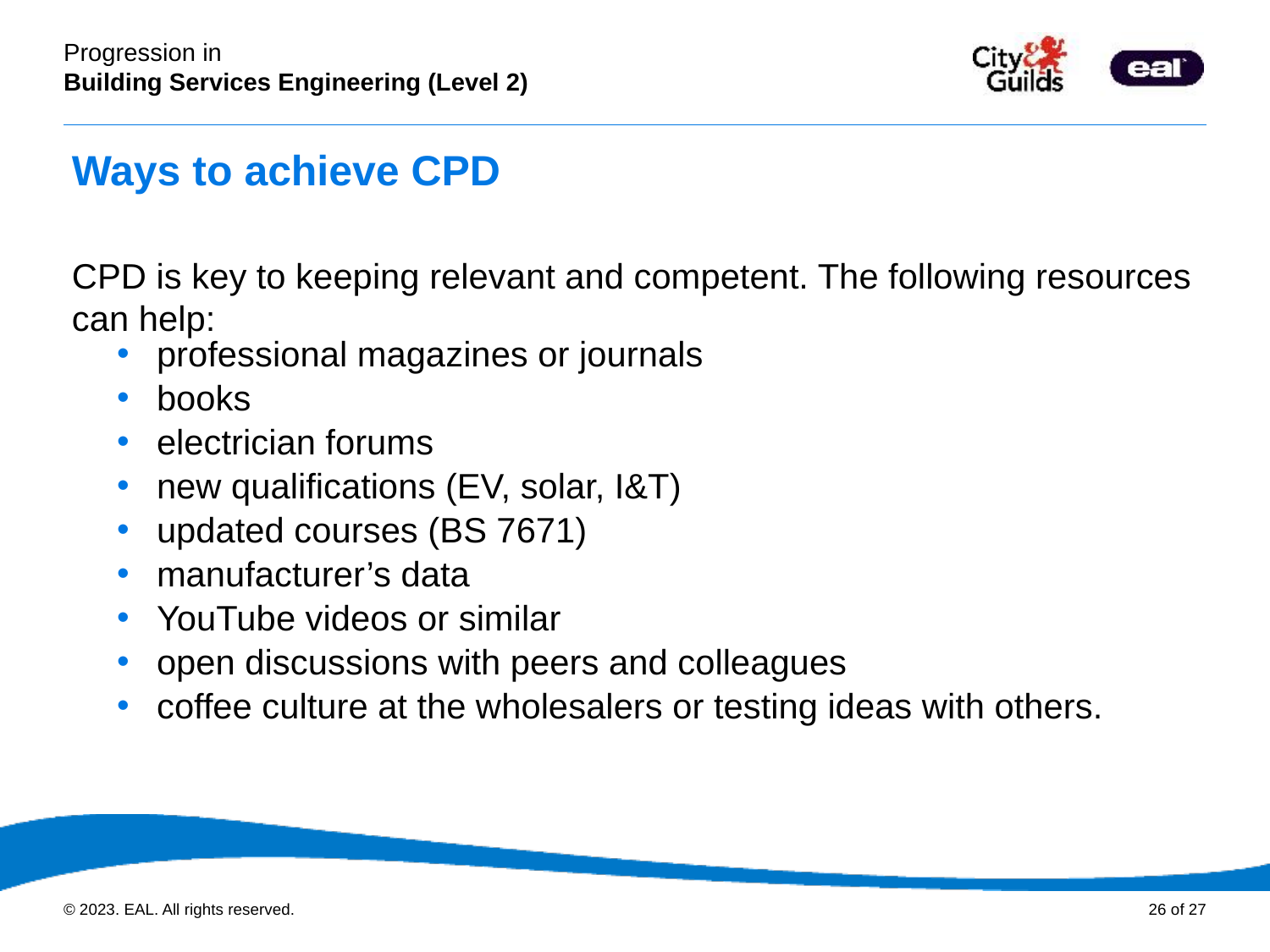

Ways to achieve CPD

CPD is key to keeping relevant and competent. The following resources can help:
professional magazines or journals
books
electrician forums
new qualifications (EV, solar, I&T)
updated courses (BS 7671)
manufacturer’s data
YouTube videos or similar
open discussions with peers and colleagues
coffee culture at the wholesalers or testing ideas with others.